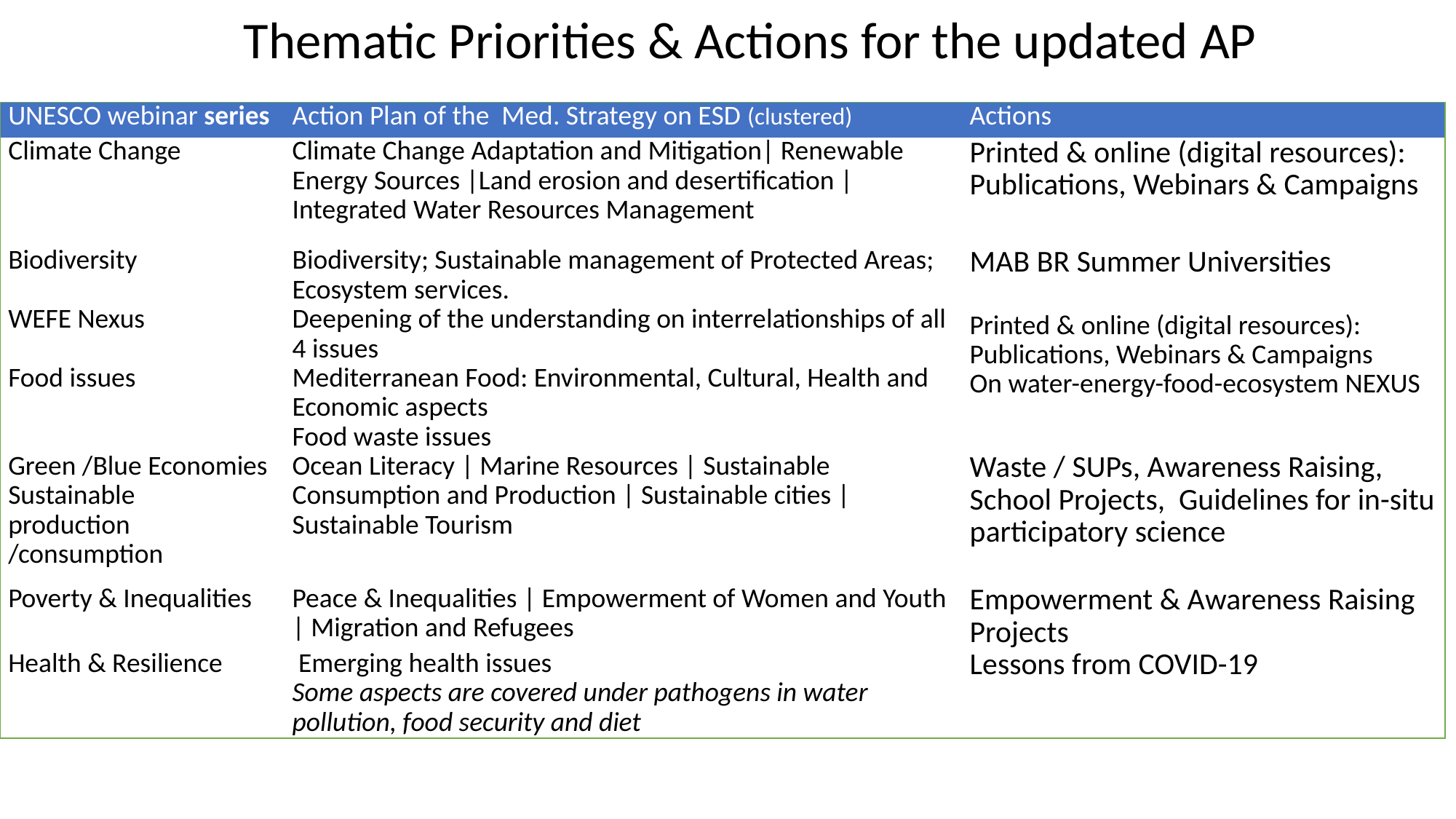

# Thematic Priorities & Actions for the updated AP
| UNESCO webinar series | Action Plan of the Med. Strategy on ESD (clustered) | Actions |
| --- | --- | --- |
| Climate Change | Climate Change Adaptation and Mitigation| Renewable Energy Sources |Land erosion and desertification | Integrated Water Resources Management | Printed & online (digital resources): Publications, Webinars & Campaigns |
| Biodiversity WEFE Nexus Food issues | Biodiversity; Sustainable management of Protected Areas; Ecosystem services. Deepening of the understanding on interrelationships of all 4 issues Mediterranean Food: Environmental, Cultural, Health and Economic aspects Food waste issues | MAB BR Summer Universities Printed & online (digital resources): Publications, Webinars & Campaigns On water-energy-food-ecosystem NEXUS |
| Green /Blue Economies Sustainable production /consumption | Ocean Literacy | Marine Resources | Sustainable Consumption and Production | Sustainable cities | Sustainable Tourism | Waste / SUPs, Awareness Raising, School Projects, Guidelines for in-situ participatory science |
| Poverty & Inequalities | Peace & Inequalities | Empowerment of Women and Youth | Migration and Refugees | Empowerment & Awareness Raising Projects |
| Health & Resilience | Emerging health issues Some aspects are covered under pathogens in water pollution, food security and diet | Lessons from COVID-19 |